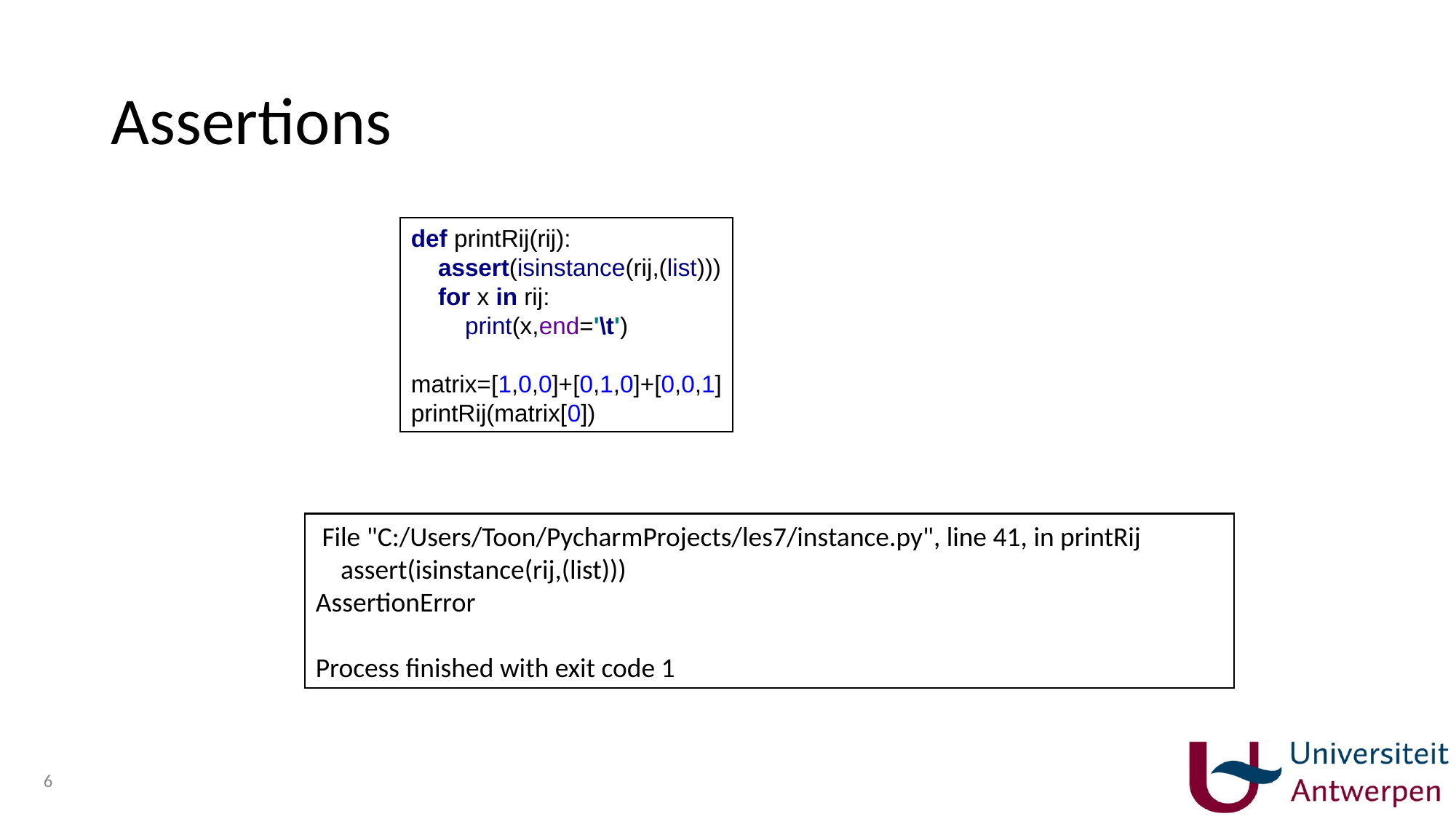

# Assertions
def printRij(rij):
    assert(isinstance(rij,(list)))
    for x in rij:
        print(x,end='\t')
matrix=[1,0,0]+[0,1,0]+[0,0,1]
printRij(matrix[0])
 File "C:/Users/Toon/PycharmProjects/les7/instance.py", line 41, in printRij
    assert(isinstance(rij,(list)))
AssertionError

Process finished with exit code 1
6